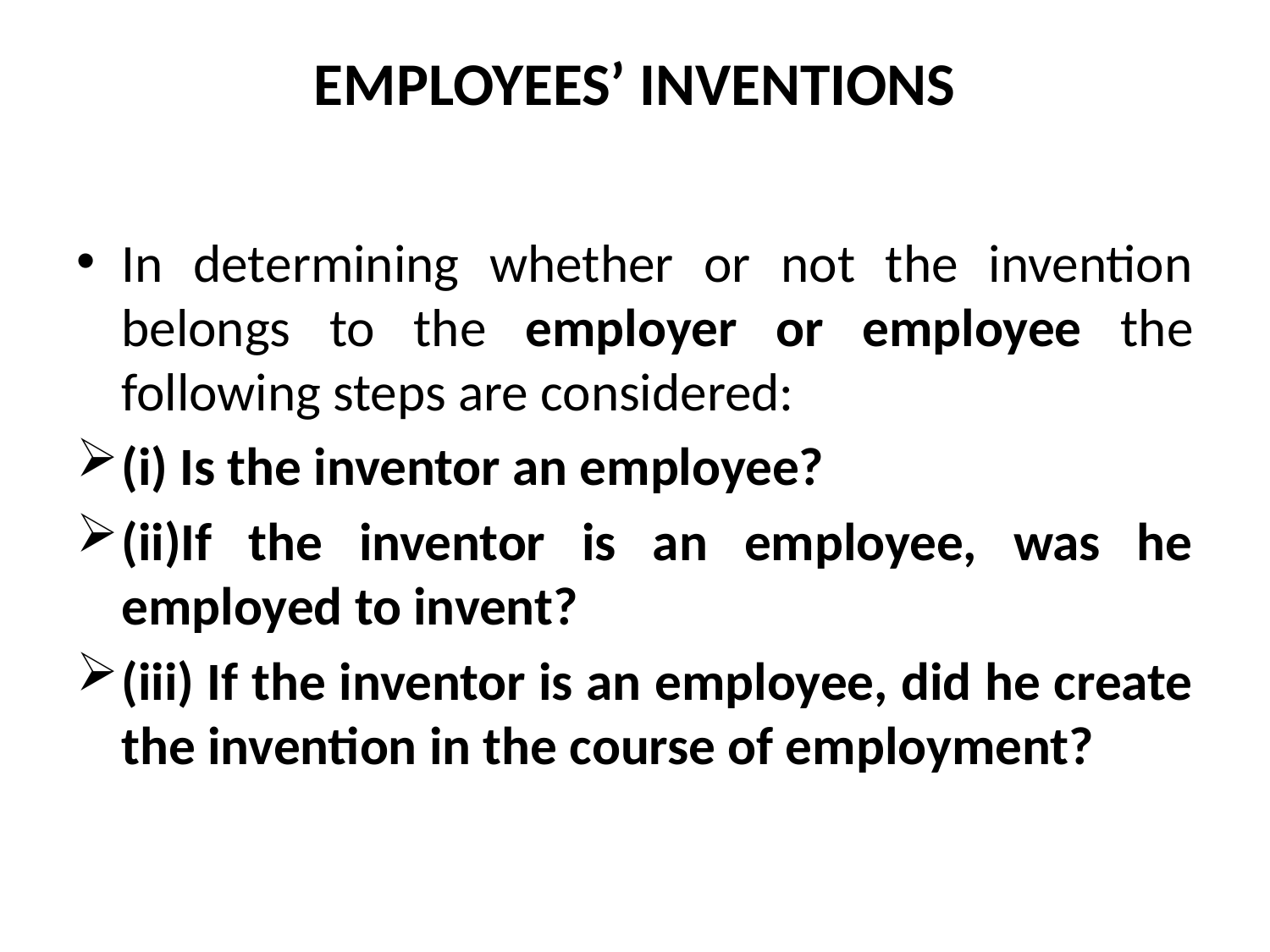

# EMPLOYEES’ INVENTIONS
In determining whether or not the invention belongs to the employer or employee the following steps are considered:
(i) Is the inventor an employee?
(ii)If the inventor is an employee, was he employed to invent?
(iii) If the inventor is an employee, did he create the invention in the course of employment?